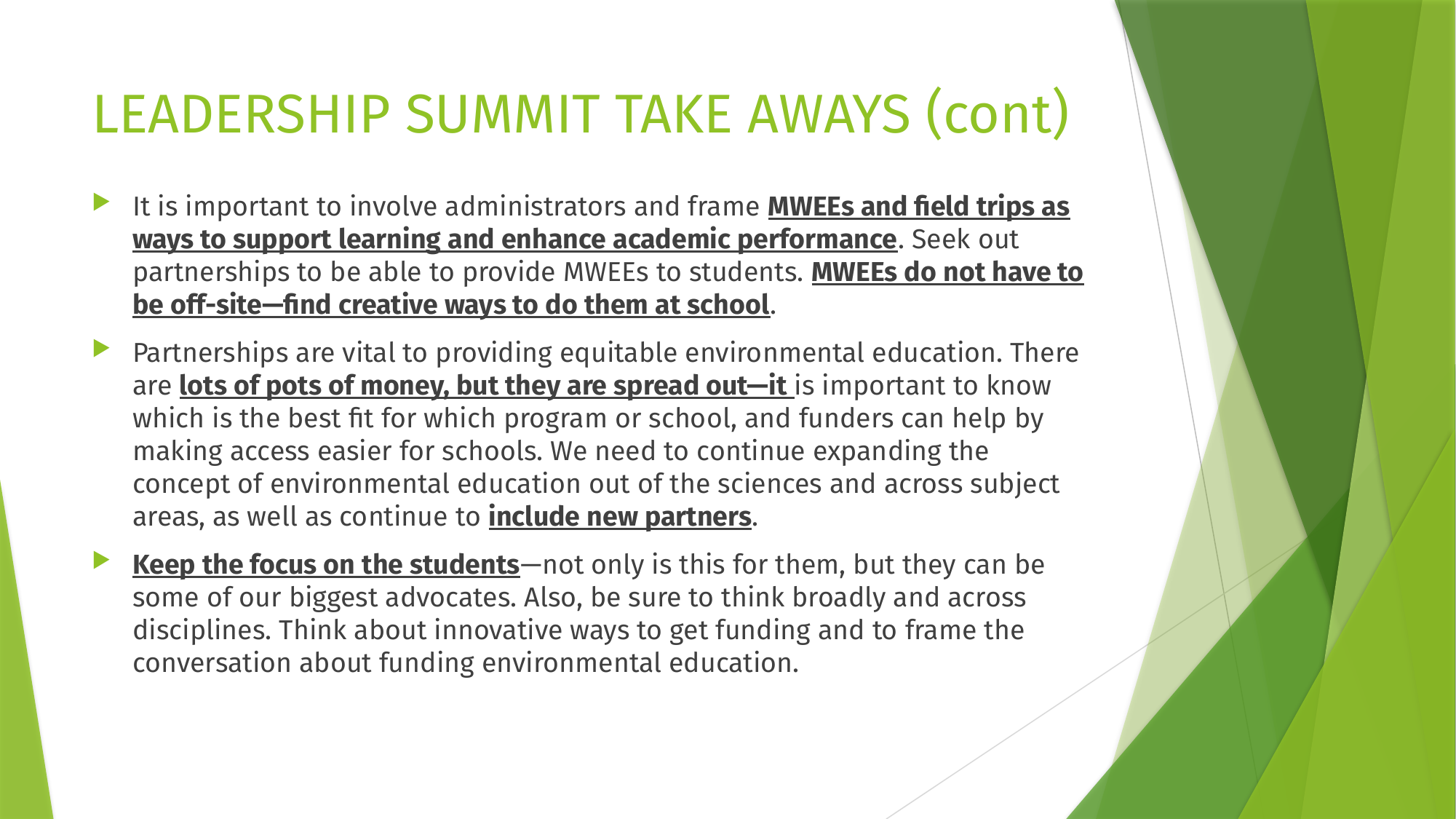

# LEADERSHIP SUMMIT TAKE AWAYS (cont)
It is important to involve administrators and frame MWEEs and field trips as ways to support learning and enhance academic performance. Seek out partnerships to be able to provide MWEEs to students. MWEEs do not have to be off-site—find creative ways to do them at school.
Partnerships are vital to providing equitable environmental education. There are lots of pots of money, but they are spread out—it is important to know which is the best fit for which program or school, and funders can help by making access easier for schools. We need to continue expanding the concept of environmental education out of the sciences and across subject areas, as well as continue to include new partners.
Keep the focus on the students—not only is this for them, but they can be some of our biggest advocates. Also, be sure to think broadly and across disciplines. Think about innovative ways to get funding and to frame the conversation about funding environmental education.